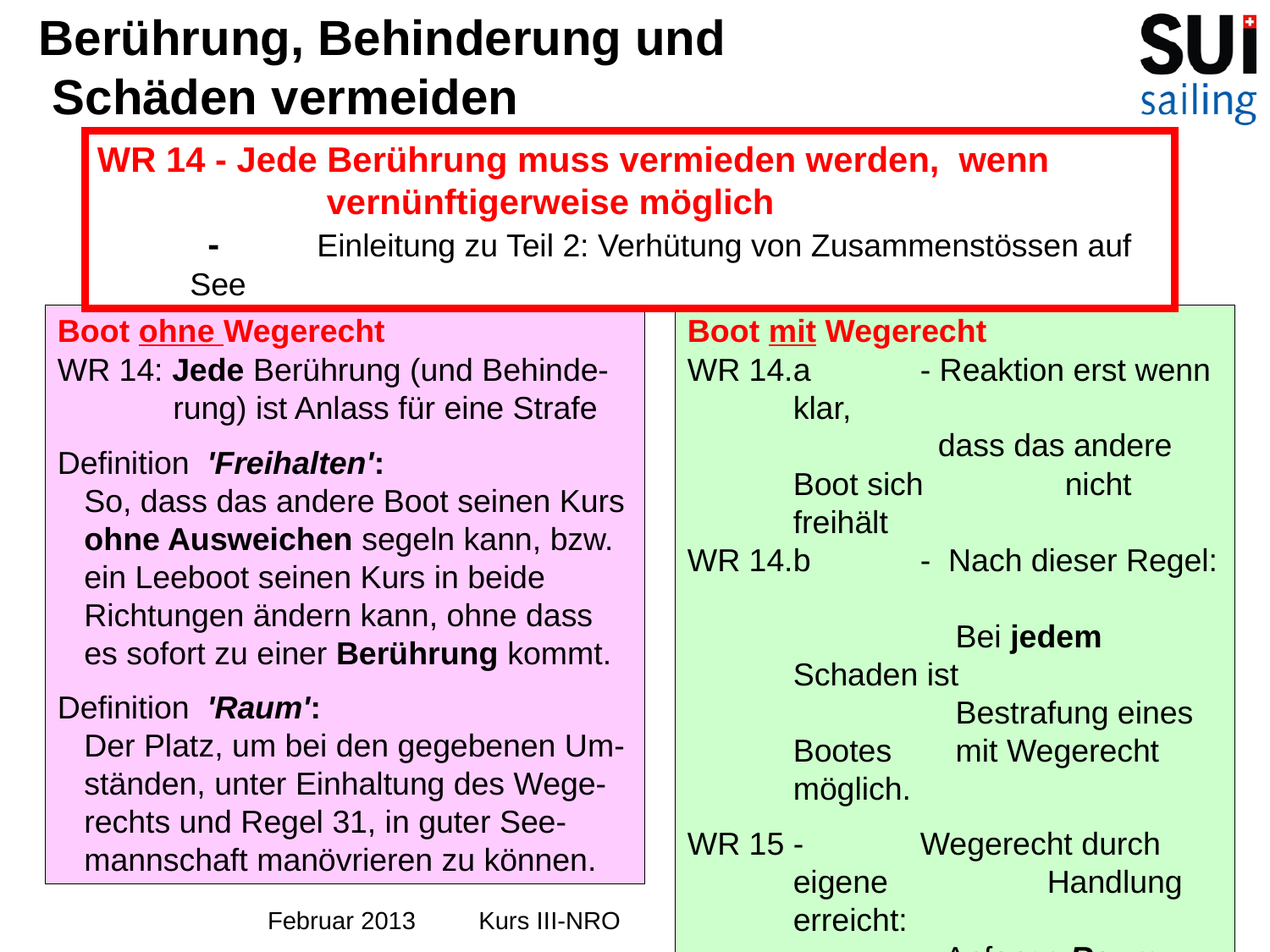

Berührung, Behinderung und
 Schäden vermeiden
WR 14 - Jede Berührung muss vermieden werden,  wenn
	 vernünftigerweise möglich
	  - 	Einleitung zu Teil 2: Verhütung von Zusammenstössen auf See
Boot ohne Wegerecht
WR 14: Jede Berührung (und Behinde-
             rung) ist Anlass für eine Strafe

Definition  'Freihalten':
   So, dass das andere Boot seinen Kurs
   ohne Ausweichen segeln kann, bzw.
   ein Leeboot seinen Kurs in beide
   Richtungen ändern kann, ohne dass
   es sofort zu einer Berührung kommt.

Definition  'Raum':
   Der Platz, um bei den gegebenen Um-
   ständen, unter Einhaltung des Wege-
   rechts und Regel 31, in guter See-
   mannschaft manövrieren zu können.
Boot mit Wegerecht
WR 14.a	- Reaktion erst wenn klar,
             	  dass das andere Boot sich 	  nicht freihält
WR 14.b	-  Nach dieser Regel:
	    Bei jedem Schaden ist
	    Bestrafung eines Bootes 	    mit Wegerecht möglich.
WR 15	-	Wegerecht durch eigene 		Handlung erreicht:
	   Anfangs Raum zum 		   Freihalten gewähren

WR 16	-	Bei Kursänderung: Raum 		zum Freihalten geben
20
Februar 2013         Kurs III-NRO